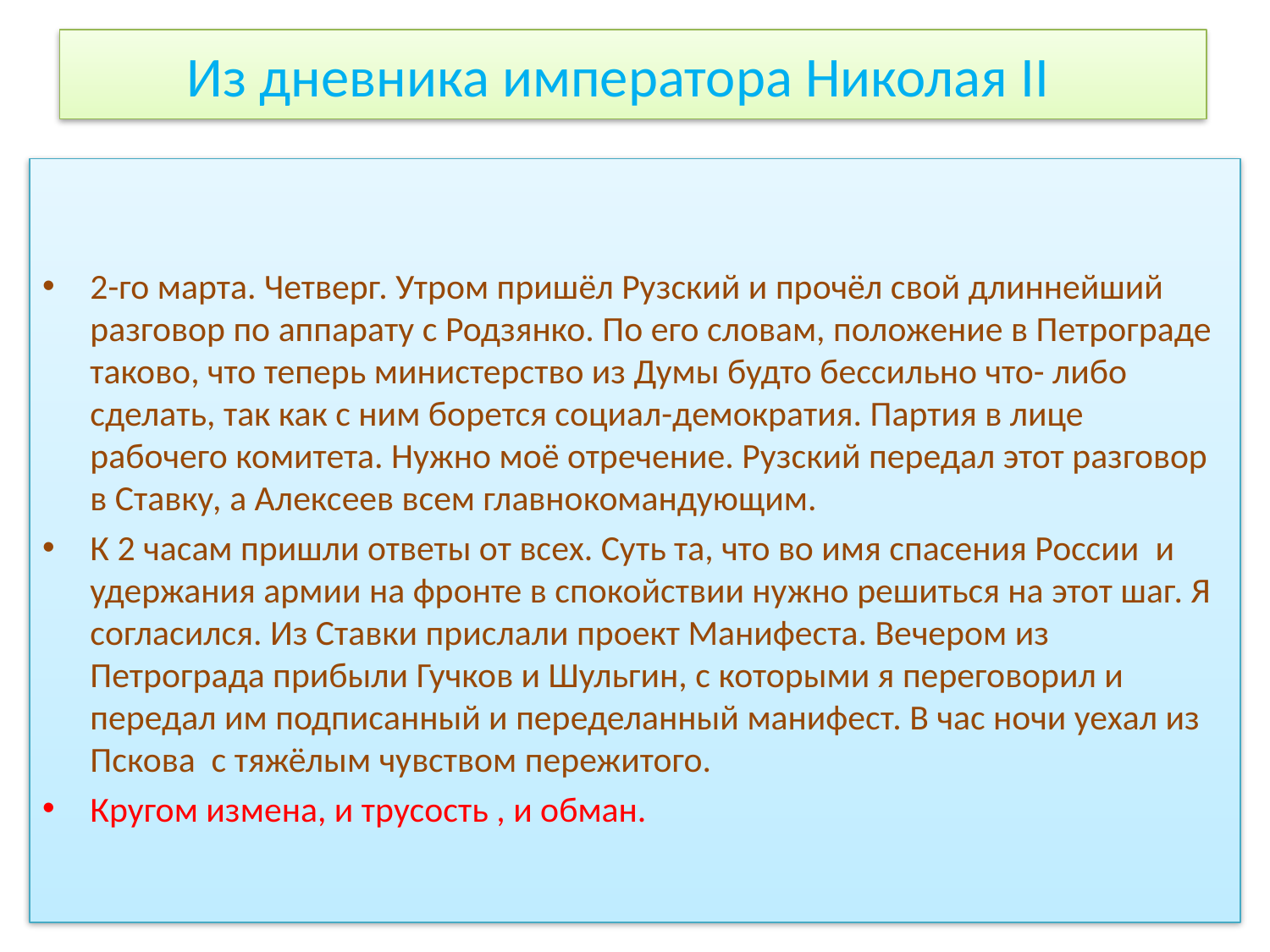

# Из дневника императора Николая II

2-го марта. Четверг. Утром пришёл Рузский и прочёл свой длиннейший разговор по аппарату с Родзянко. По его словам, положение в Петрограде таково, что теперь министерство из Думы будто бессильно что- либо сделать, так как с ним борется социал-демократия. Партия в лице рабочего комитета. Нужно моё отречение. Рузский передал этот разговор в Ставку, а Алексеев всем главнокомандующим.
К 2 часам пришли ответы от всех. Суть та, что во имя спасения России  и удержания армии на фронте в спокойствии нужно решиться на этот шаг. Я согласился. Из Ставки прислали проект Манифеста. Вечером из Петрограда прибыли Гучков и Шульгин, с которыми я переговорил и передал им подписанный и переделанный манифест. В час ночи уехал из Пскова  с тяжёлым чувством пережитого.
Кругом измена, и трусость , и обман.